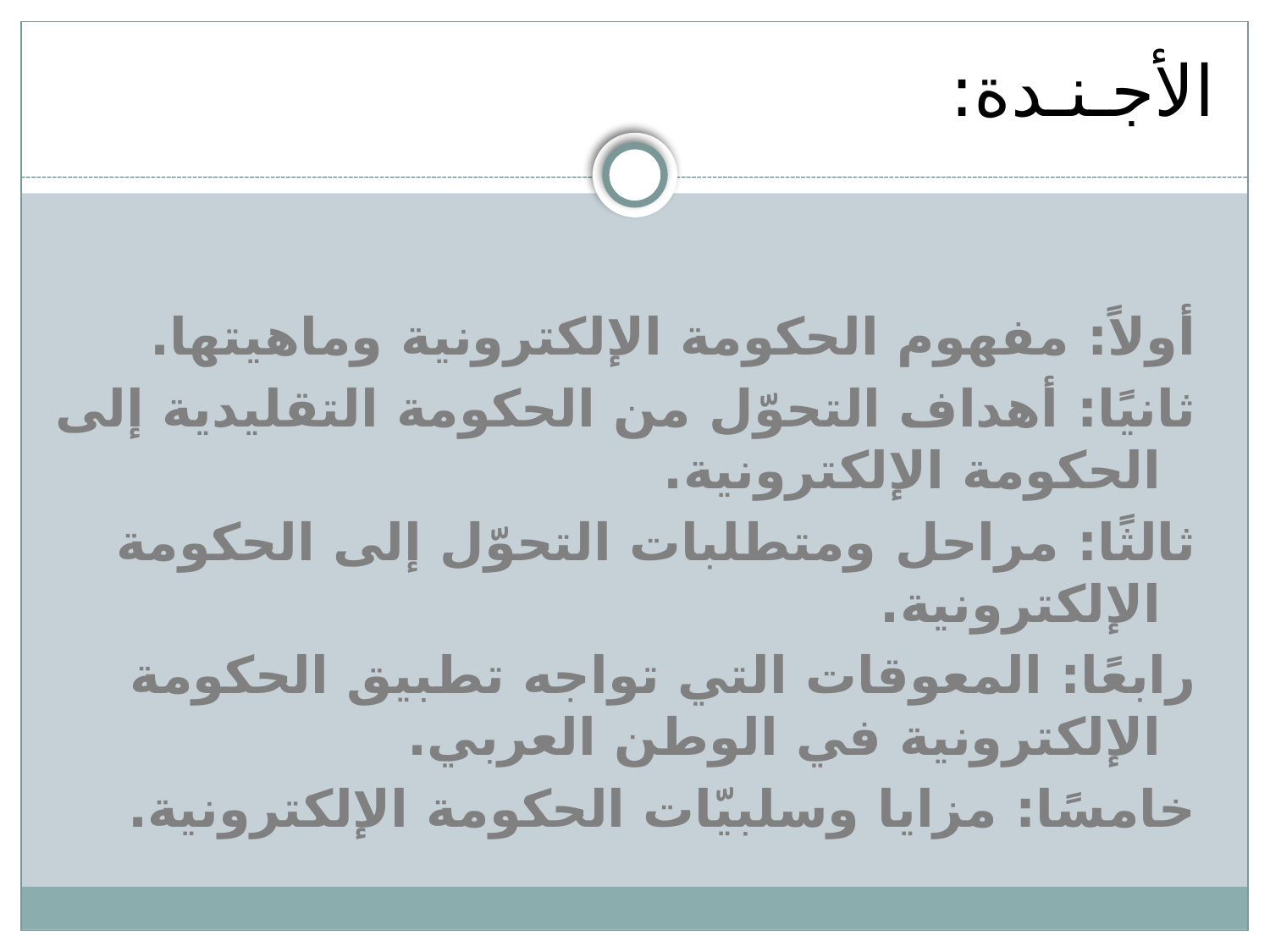

# الأجـنـدة:
أولاً: مفهوم الحكومة الإلكترونية وماهيتها.
ثانيًا: أهداف التحوّل من الحكومة التقليدية إلى الحكومة الإلكترونية.
ثالثًا: مراحل ومتطلبات التحوّل إلى الحكومة الإلكترونية.
رابعًا: المعوقات التي تواجه تطبيق الحكومة الإلكترونية في الوطن العربي.
خامسًا: مزايا وسلبيّات الحكومة الإلكترونية.